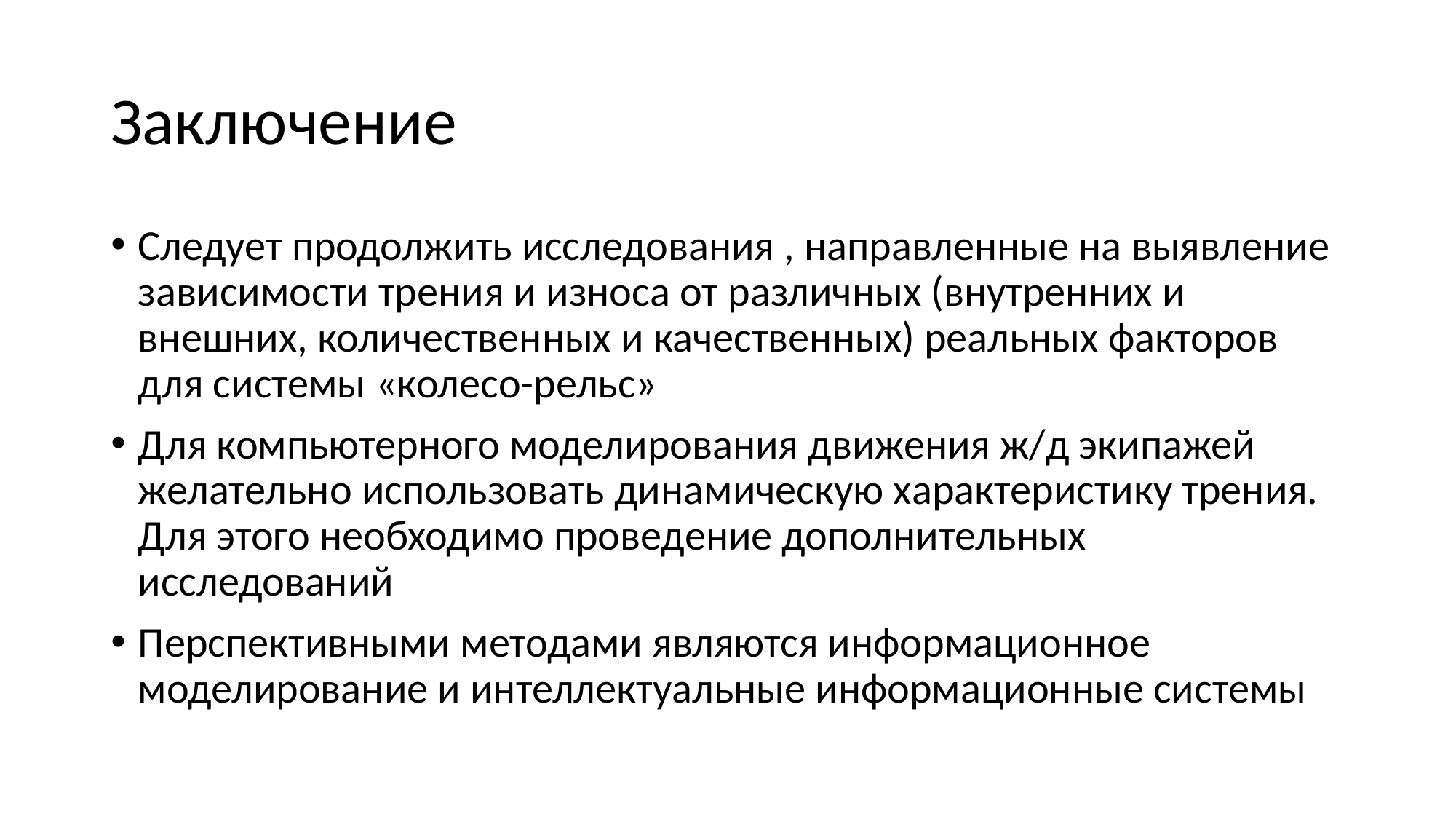

# Заключение
Следует продолжить исследования , направленные на выявление зависимости трения и износа от различных (внутренних и внешних, количественных и качественных) реальных факторов для системы «колесо-рельс»
Для компьютерного моделирования движения ж/д экипажей желательно использовать динамическую характеристику трения. Для этого необходимо проведение дополнительных исследований
Перспективными методами являются информационное моделирование и интеллектуальные информационные системы